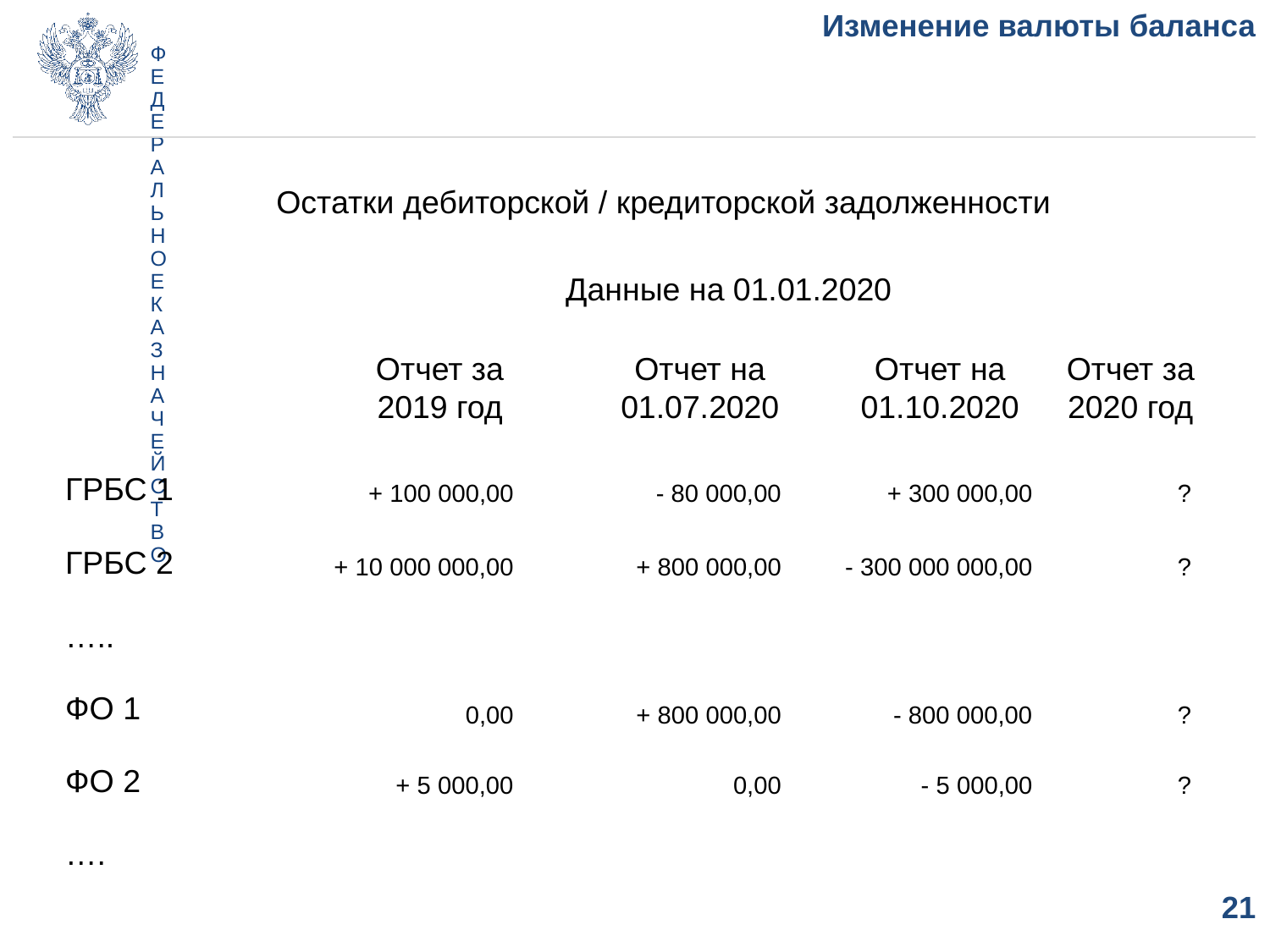

# Изменение валюты баланса
Остатки дебиторской / кредиторской задолженности
Данные на 01.01.2020
Отчет за 2019 год
Отчет на 01.07.2020
Отчет на 01.10.2020
Отчет за 2020 год
ГРБС 1
+ 100 000,00
- 80 000,00
+ 300 000,00
?
ГРБС 2
+ 10 000 000,00
+ 800 000,00
- 300 000 000,00
?
…..
ФО 1
0,00
+ 800 000,00
- 800 000,00
?
ФО 2
+ 5 000,00
0,00
- 5 000,00
?
….
21